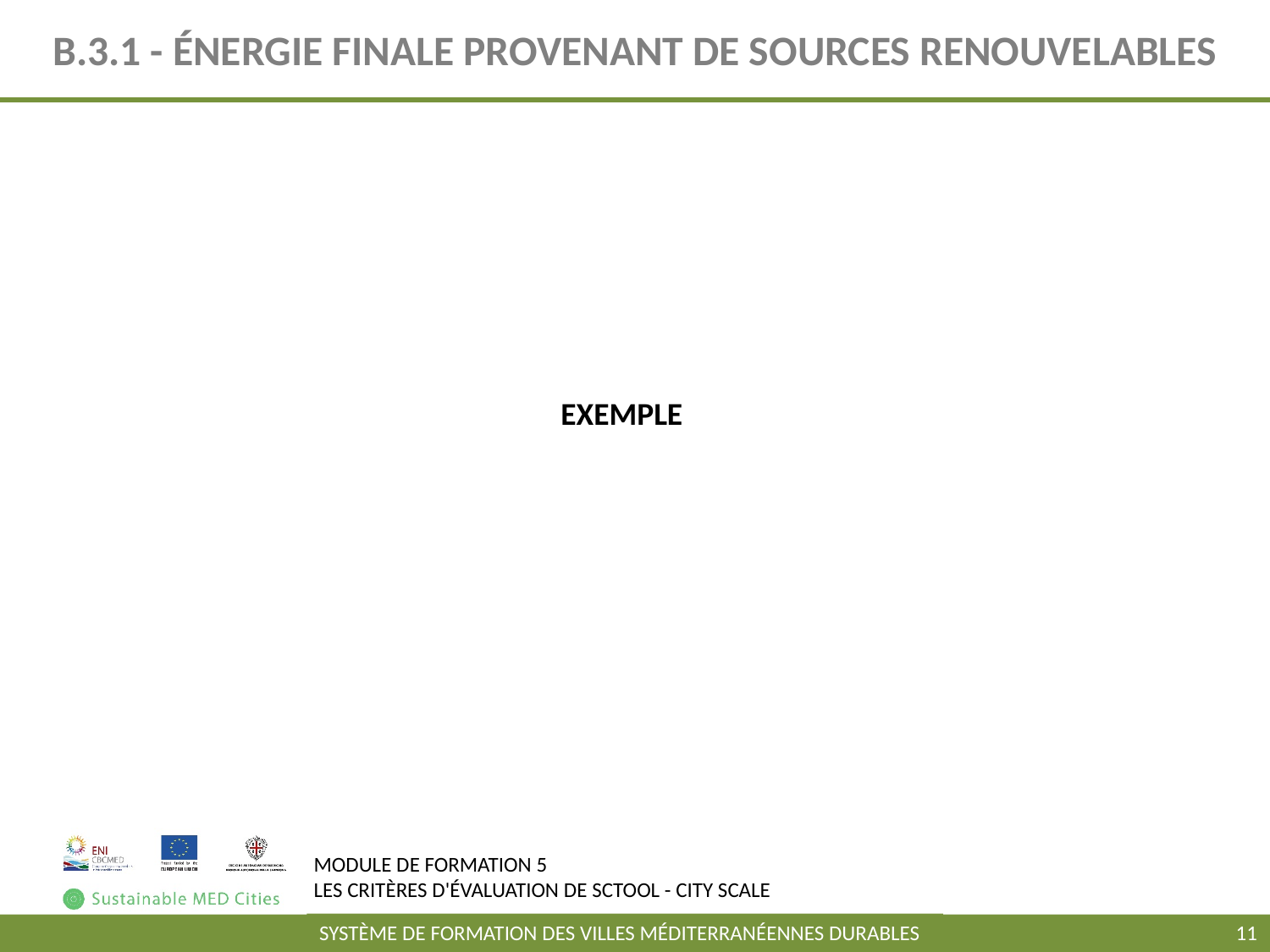

# B.3.1 - ÉNERGIE FINALE PROVENANT DE SOURCES RENOUVELABLES

EXEMPLE
11
SYSTÈME DE FORMATION DES VILLES MÉDITERRANÉENNES DURABLES